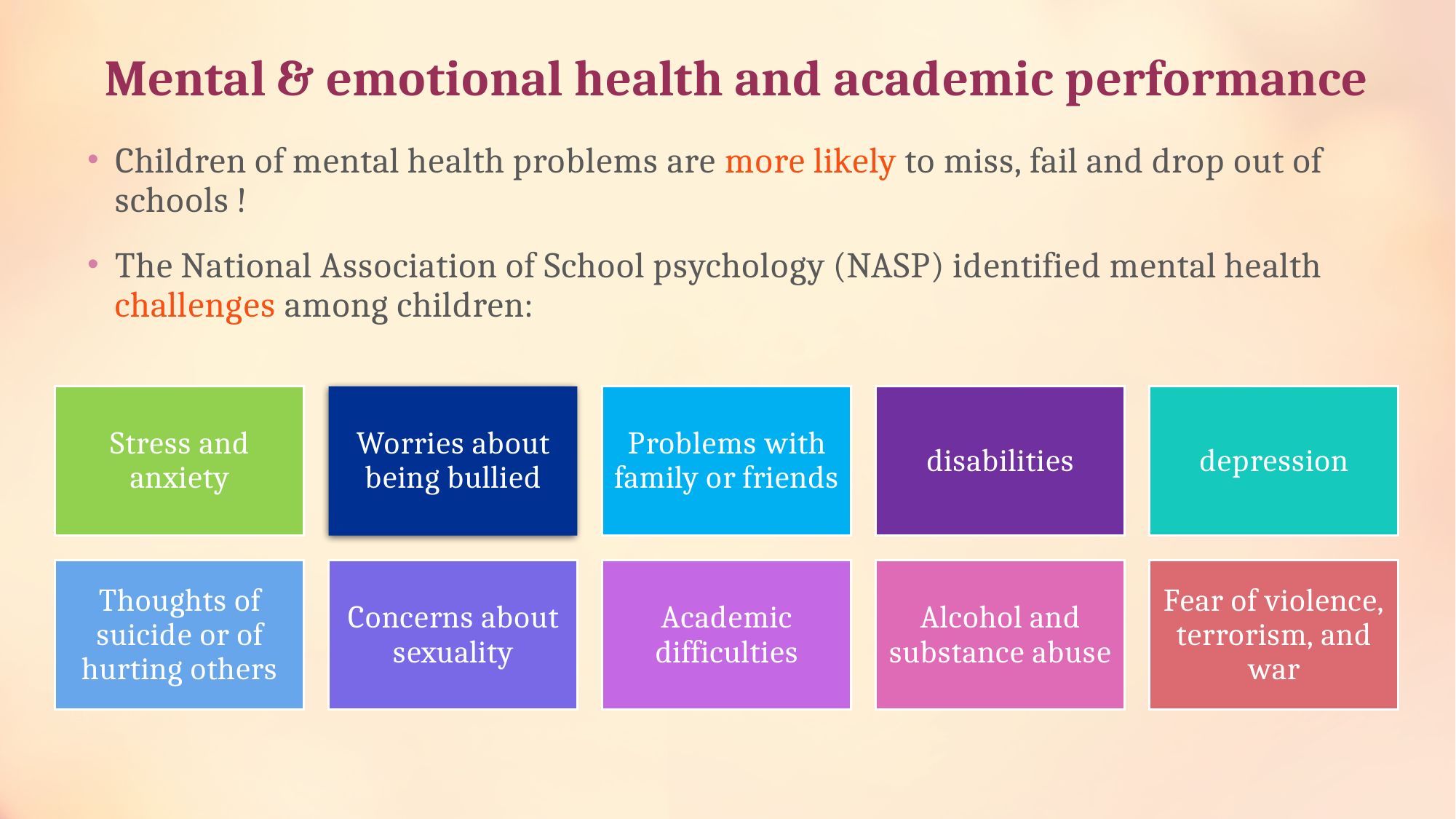

# Mental & emotional health and academic performance
Children of mental health problems are more likely to miss, fail and drop out of schools !
The National Association of School psychology (NASP) identified mental health challenges among children:

Stress and anxiety
Worries about being bullied
Problems with family or friends
disabilities
depression
Thoughts of suicide or of hurting others
Concerns about sexuality
Academic difficulties
Alcohol and substance abuse
Fear of violence, terrorism, and war